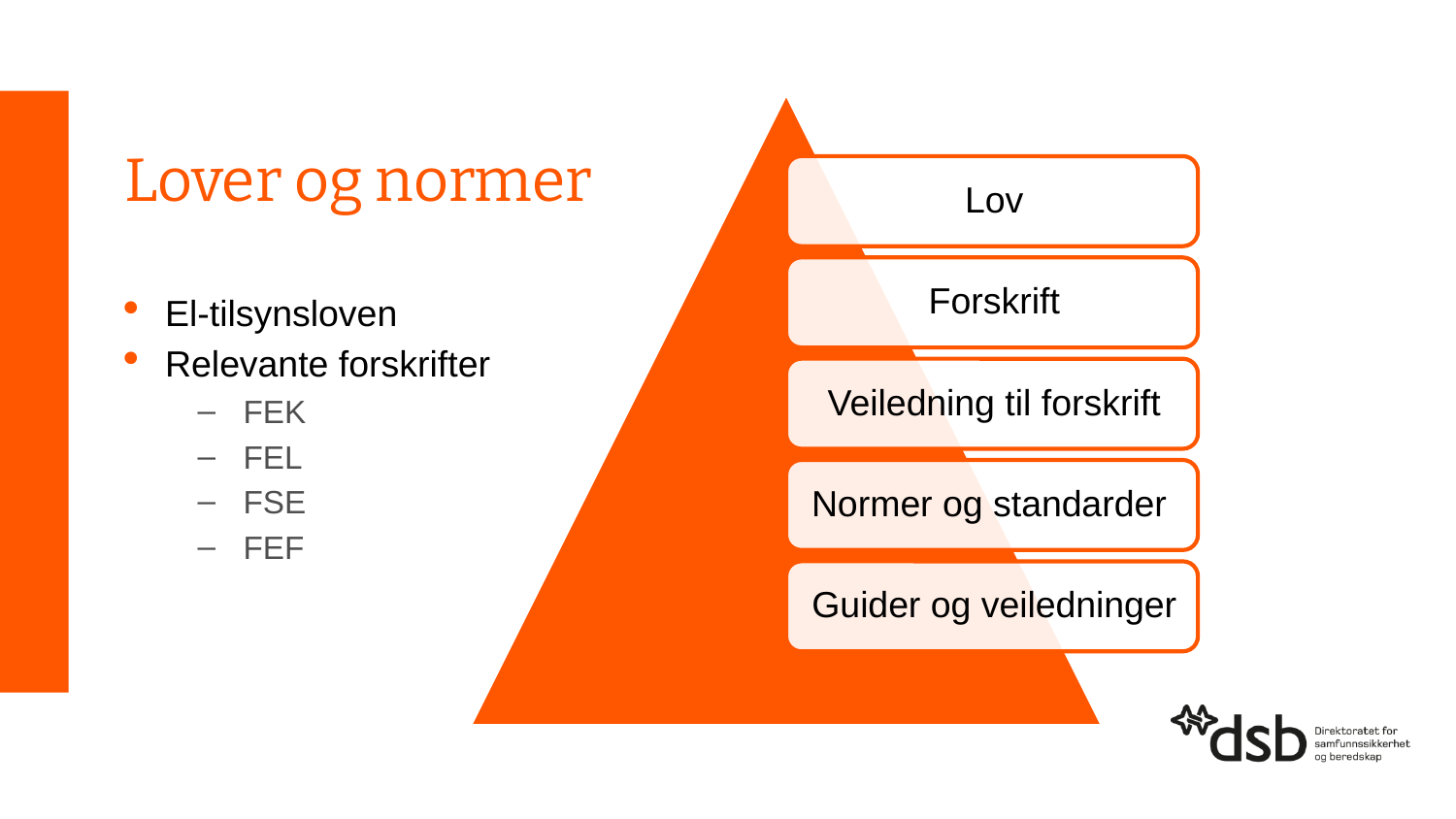

Lov
Forskrift
Veiledning til forskrift
Normer og standarder
Guider og veiledninger
# Lover og normer
El-tilsynsloven
Relevante forskrifter
FEK
FEL
FSE
FEF